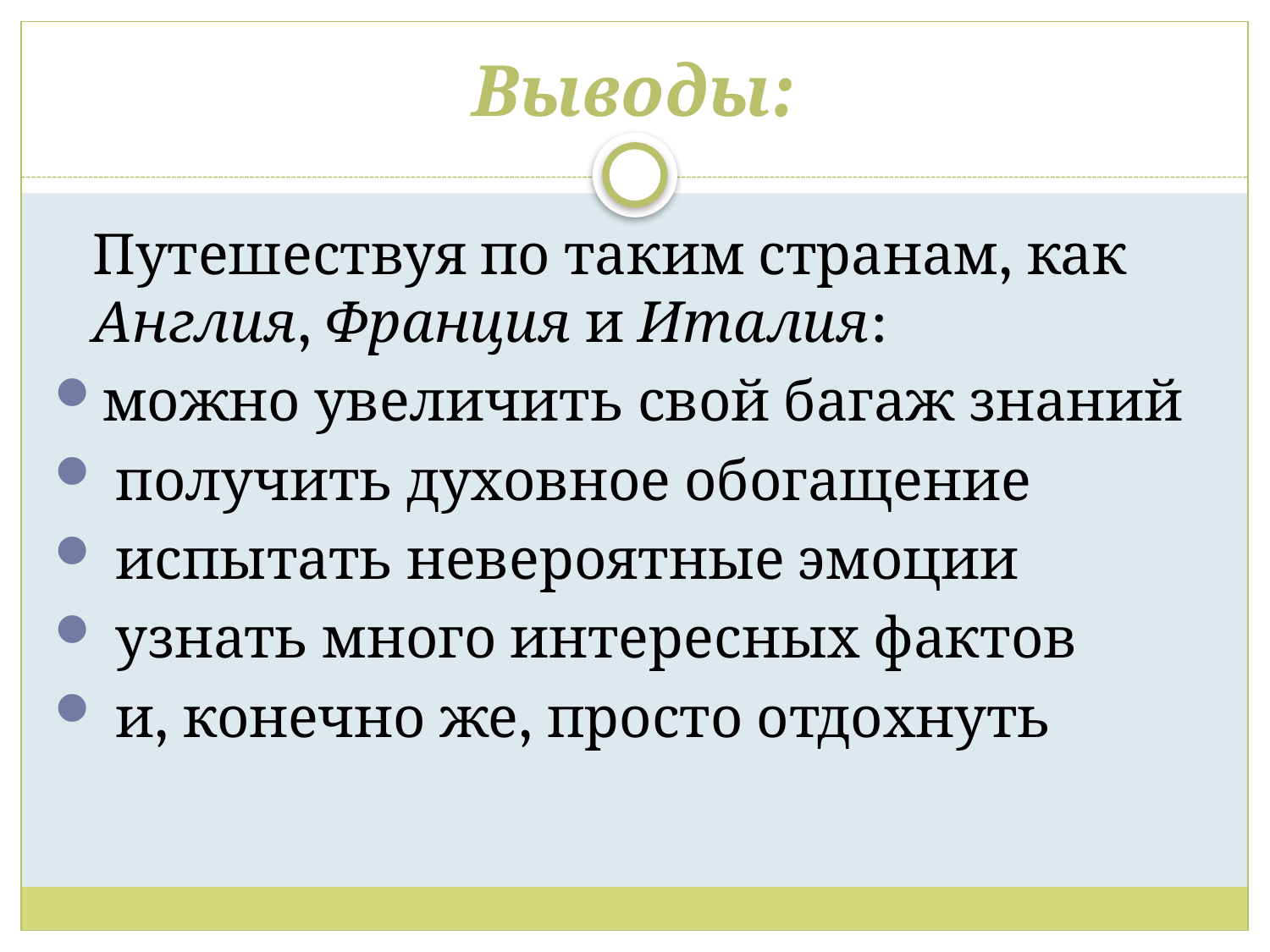

# Выводы:
	Путешествуя по таким странам, как Англия, Франция и Италия:
можно увеличить свой багаж знаний
 получить духовное обогащение
 испытать невероятные эмоции
 узнать много интересных фактов
 и, конечно же, просто отдохнуть